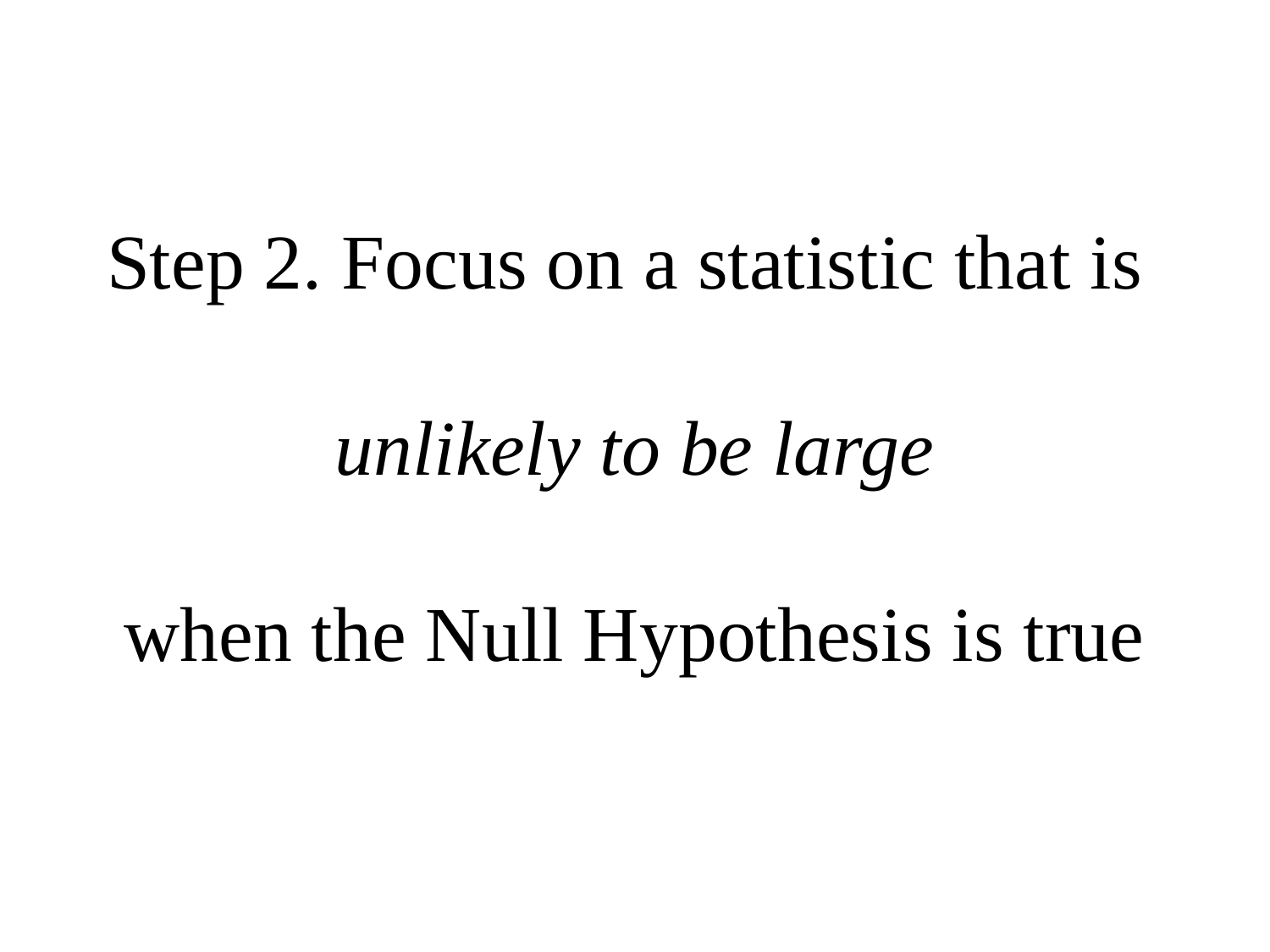

# Step 2. Focus on a statistic that is unlikely to be large when the Null Hypothesis is true